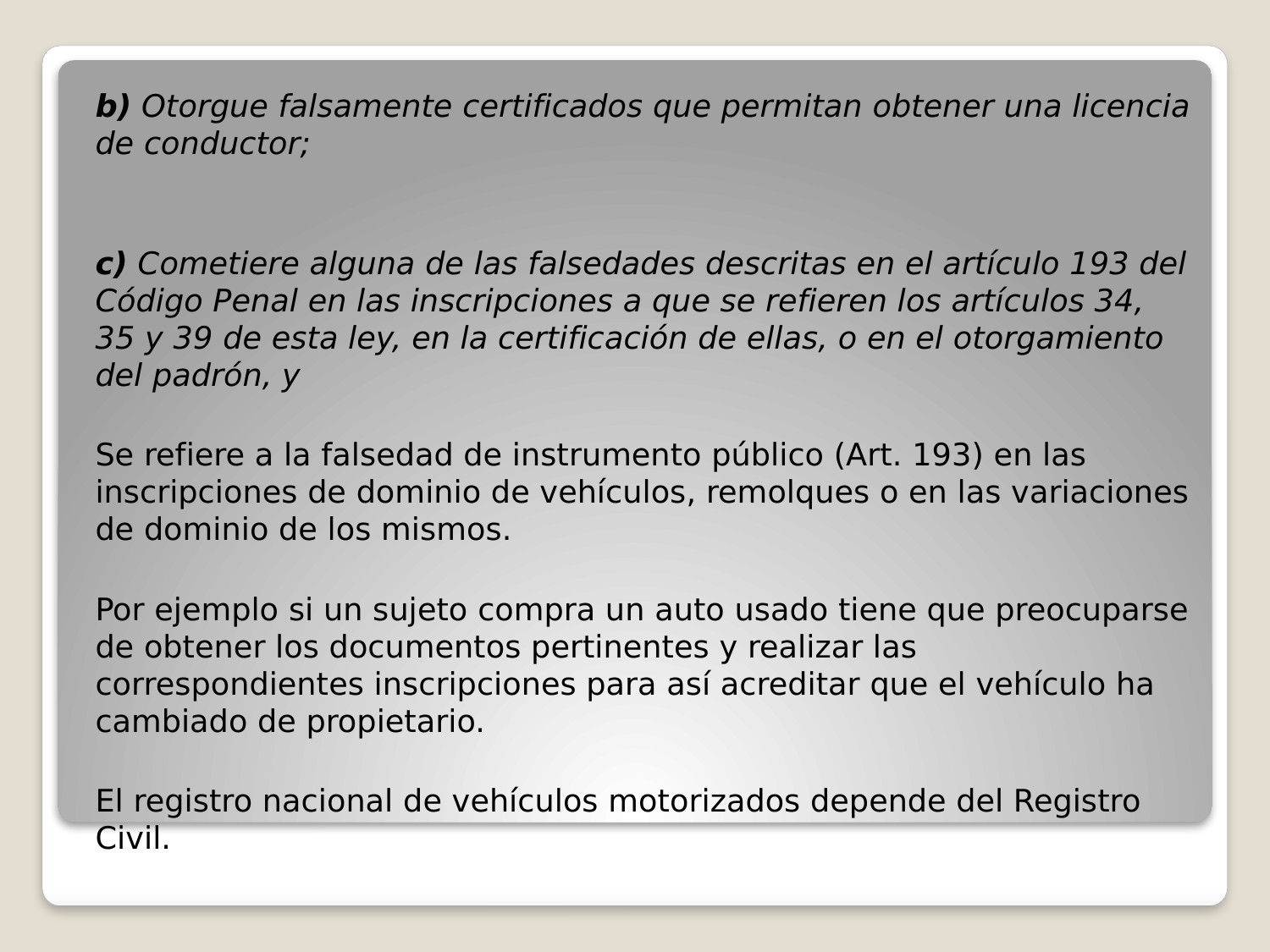

b) Otorgue falsamente certificados que permitan obtener una licencia de conductor;

c) Cometiere alguna de las falsedades descritas en el artículo 193 del Código Penal en las inscripciones a que se refieren los artículos 34, 35 y 39 de esta ley, en la certificación de ellas, o en el otorgamiento del padrón, y

Se refiere a la falsedad de instrumento público (Art. 193) en las inscripciones de dominio de vehículos, remolques o en las variaciones de dominio de los mismos.

Por ejemplo si un sujeto compra un auto usado tiene que preocuparse de obtener los documentos pertinentes y realizar las correspondientes inscripciones para así acreditar que el vehículo ha cambiado de propietario.

El registro nacional de vehículos motorizados depende del Registro Civil.

#